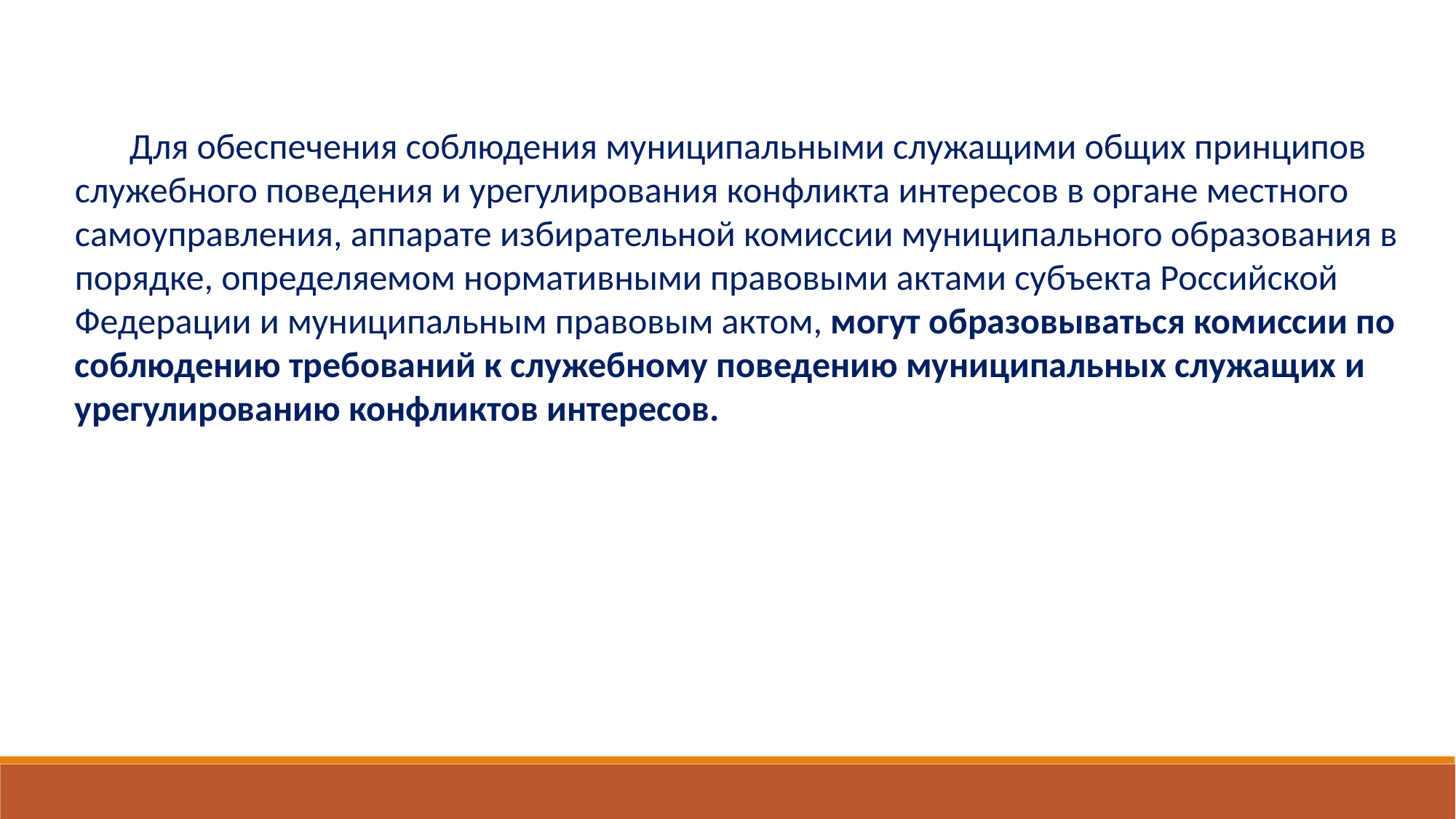

Для обеспечения соблюдения муниципальными служащими общих принципов служебного поведения и урегулирования конфликта интересов в органе местного самоуправления, аппарате избирательной комиссии муниципального образования в порядке, определяемом нормативными правовыми актами субъекта Российской Федерации и муниципальным правовым актом, могут образовываться комиссии по соблюдению требований к служебному поведению муниципальных служащих и урегулированию конфликтов интересов.